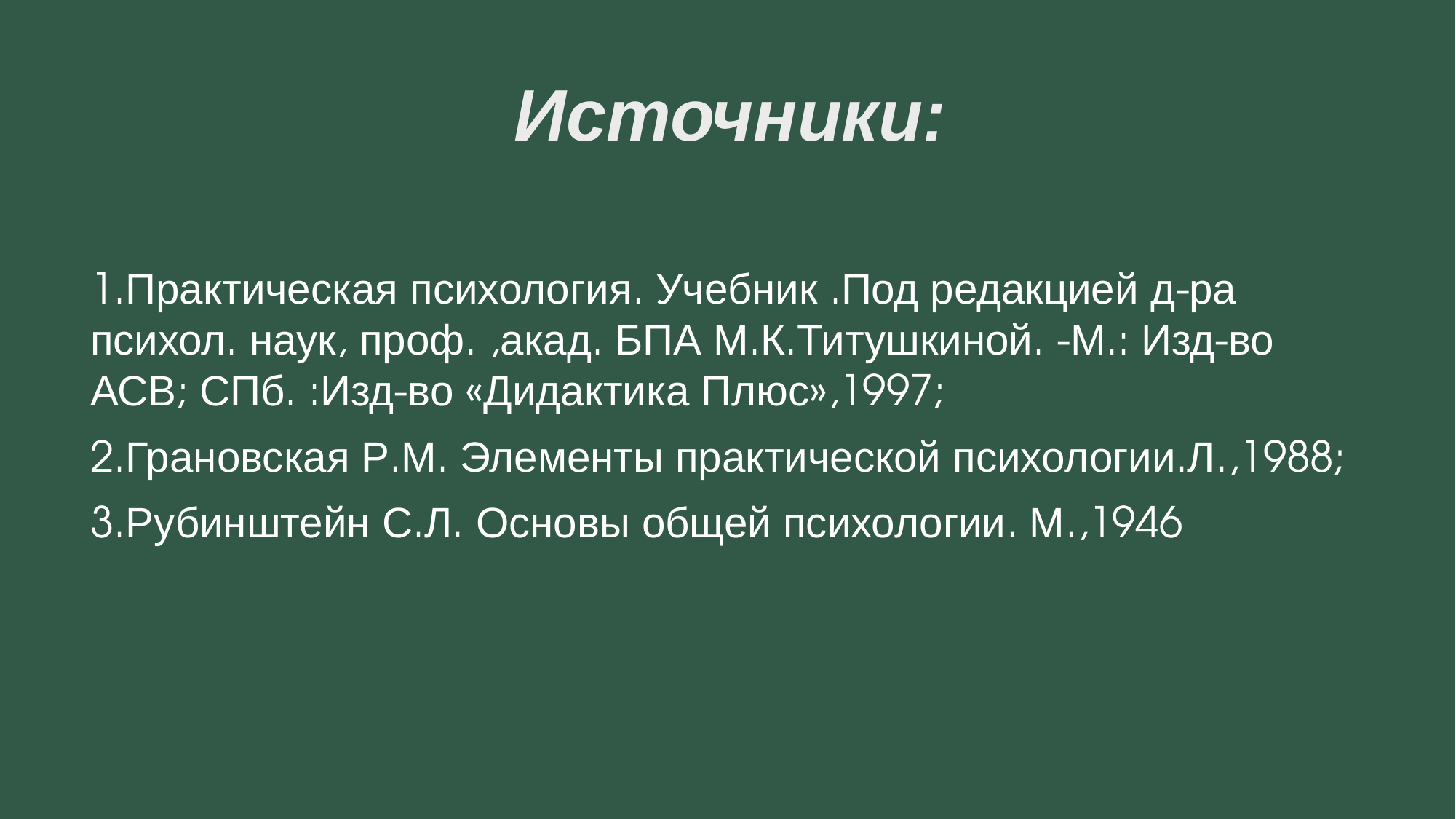

# Источники:
1.Практическая психология. Учебник .Под редакцией д-ра психол. наук, проф. ,акад. БПА М.К.Титушкиной. -М.: Изд-во АСВ; СПб. :Изд-во «Дидактика Плюс»,1997;
2.Грановская Р.М. Элементы практической психологии.Л.,1988;
3.Рубинштейн С.Л. Основы общей психологии. М.,1946